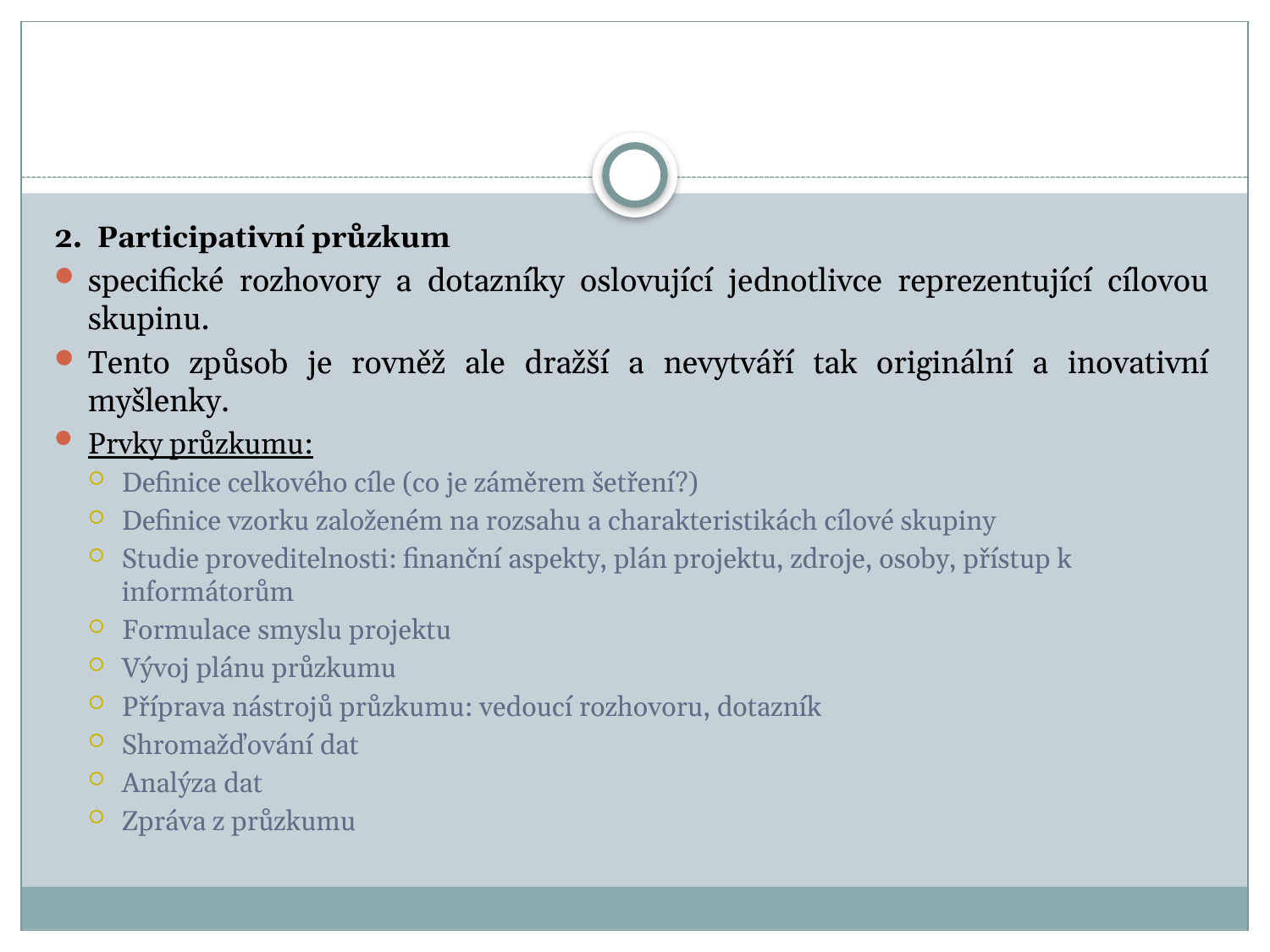

#
2.  Participativní průzkum
specifické rozhovory a dotazníky oslovující jednotlivce reprezentující cílovou skupinu.
Tento způsob je rovněž ale dražší a nevytváří tak originální a inovativní myšlenky.
Prvky průzkumu:
Definice celkového cíle (co je záměrem šetření?)
Definice vzorku založeném na rozsahu a charakteristikách cílové skupiny
Studie proveditelnosti: finanční aspekty, plán projektu, zdroje, osoby, přístup k informátorům
Formulace smyslu projektu
Vývoj plánu průzkumu
Příprava nástrojů průzkumu: vedoucí rozhovoru, dotazník
Shromažďování dat
Analýza dat
Zpráva z průzkumu